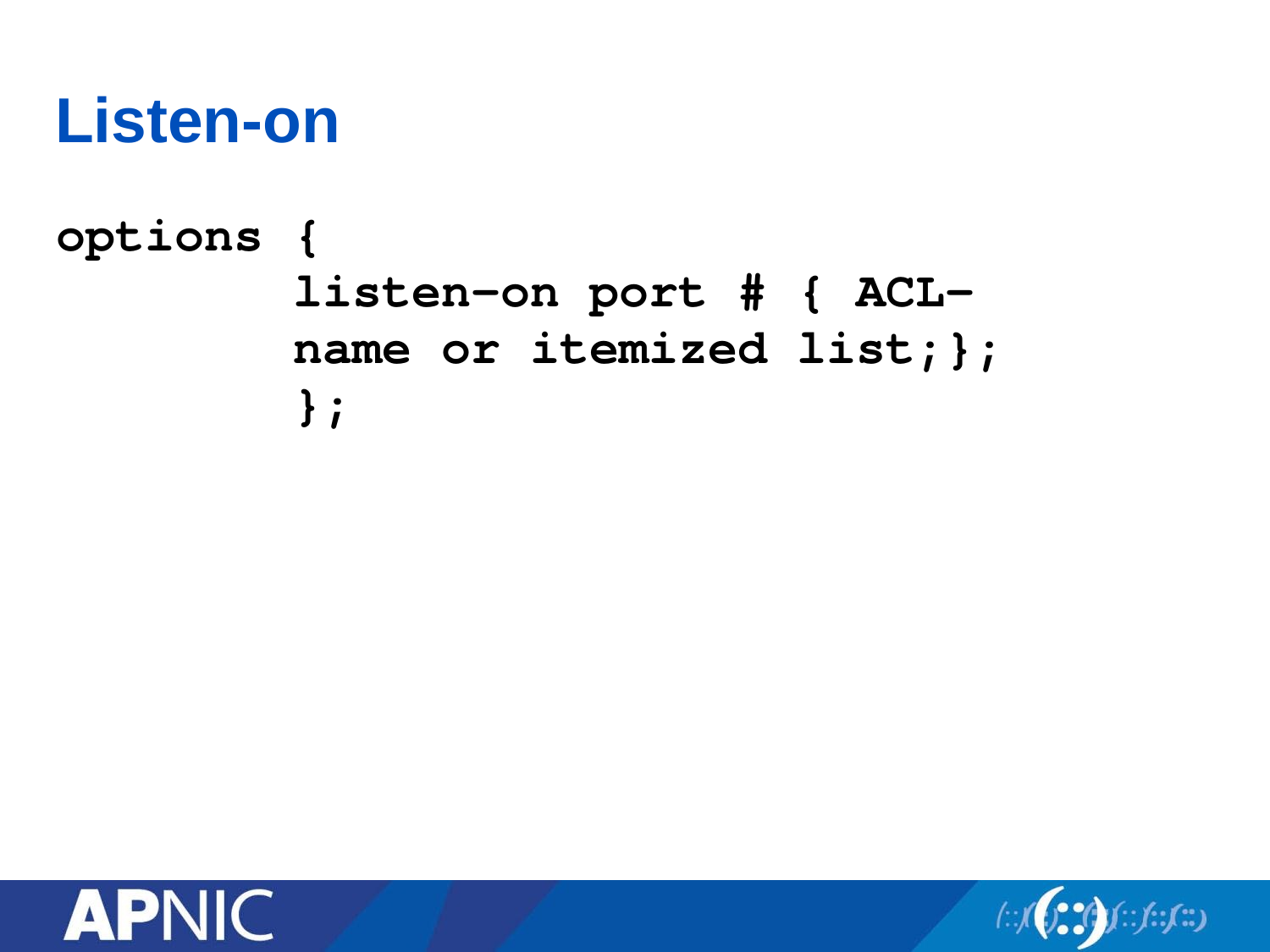

# Listen-on
options {
        listen-on port # { ACL-
        name or itemized list;};
        };